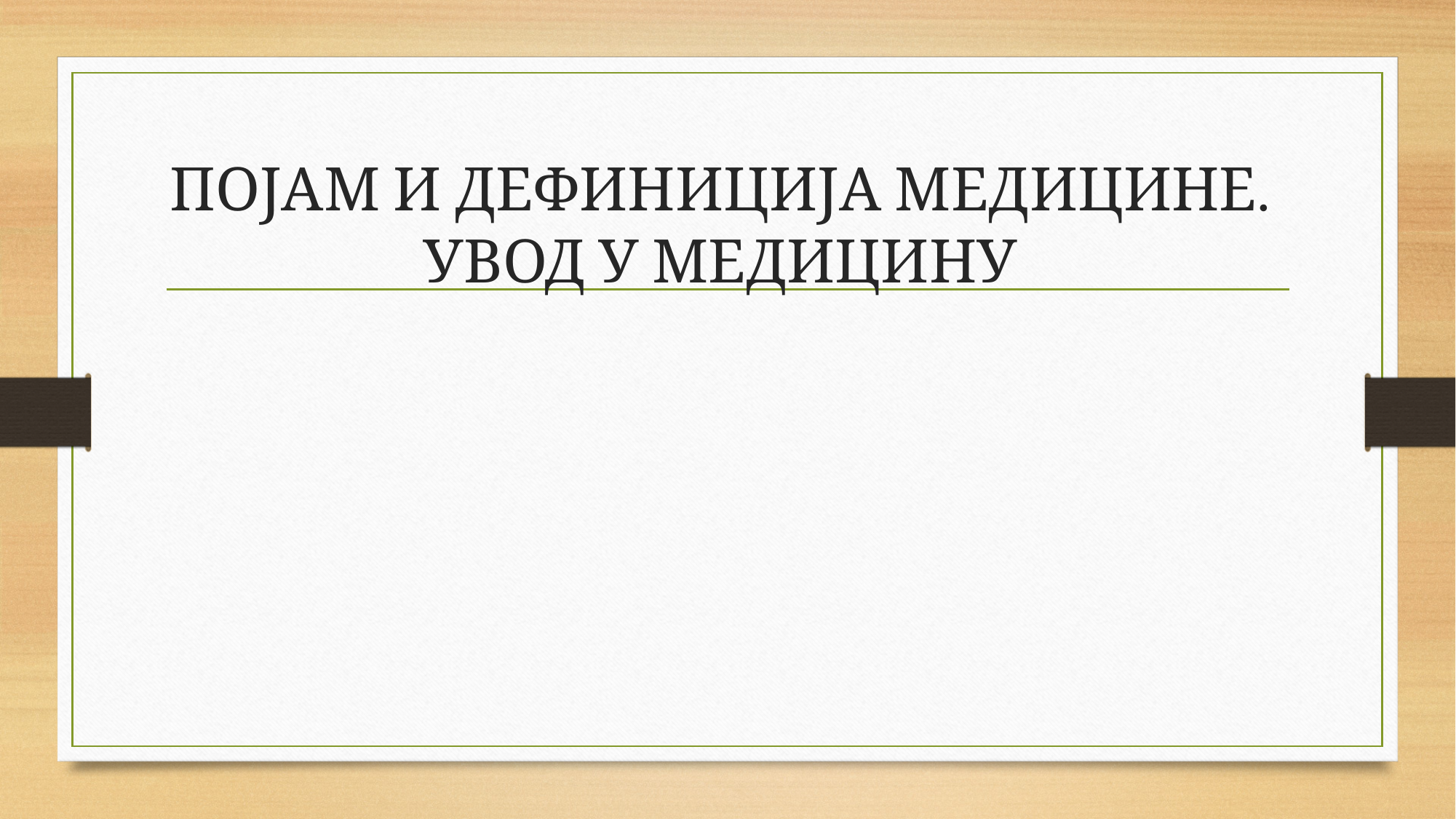

# ПОЈАМ И ДЕФИНИЦИЈА МЕДИЦИНЕ. УВОД У МЕДИЦИНУ